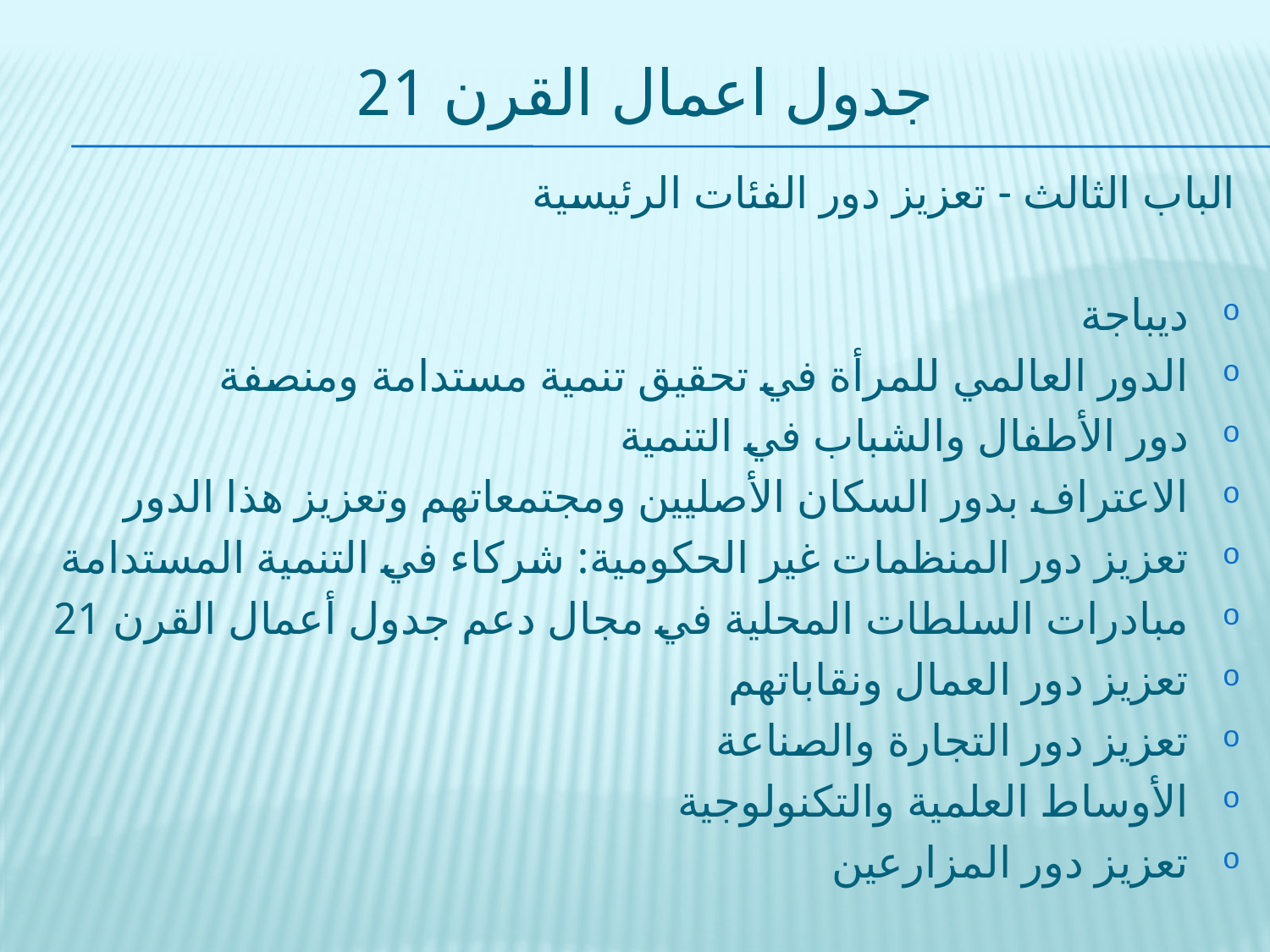

# جدول اعمال القرن 21
الباب الثالث - تعزيز دور الفئات الرئيسية

ديباجة
الدور العالمي للمرأة في تحقيق تنمية مستدامة ومنصفة
دور الأطفال والشباب في التنمية
الاعتراف بدور السكان الأصليين ومجتمعاتهم وتعزيز هذا الدور
تعزيز دور المنظمات غير الحكومية: شركاء في التنمية المستدامة
مبادرات السلطات المحلية في مجال دعم جدول أعمال القرن 21
تعزيز دور العمال ونقاباتهم
تعزيز دور التجارة والصناعة
الأوساط العلمية والتكنولوجية
تعزيز دور المزارعين